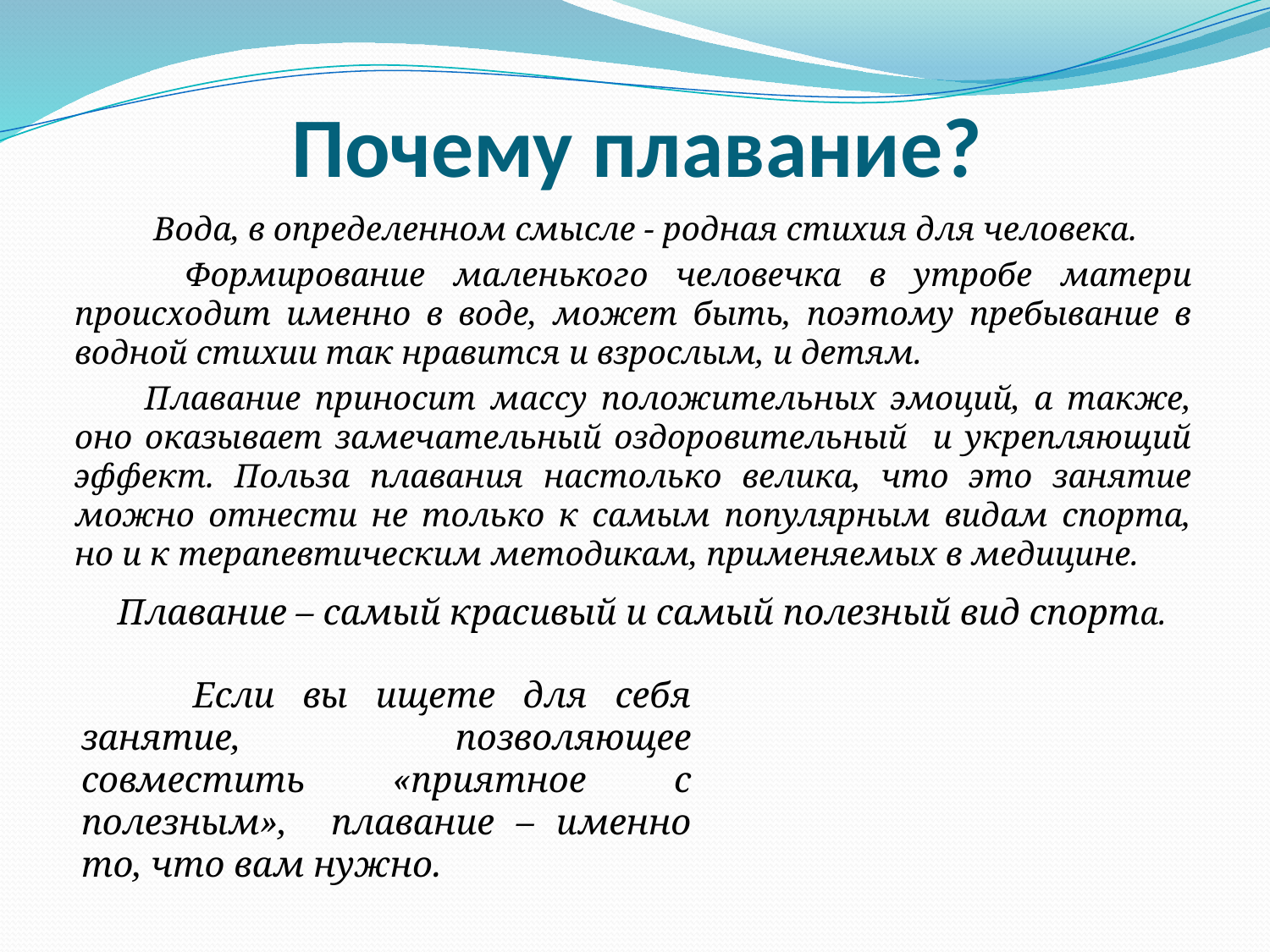

# Почему плавание?
    Вода, в определенном смысле - родная стихия для человека.
    Формирование маленького человечка в утробе матери происходит именно в воде, может быть, поэтому пребывание в водной стихии так нравится и взрослым, и детям.
     Плавание приносит массу положительных эмоций, а также, оно оказывает замечательный оздоровительный  и укрепляющий эффект. Польза плавания настолько велика, что это занятие можно отнести не только к самым популярным видам спорта, но и к терапевтическим методикам, применяемых в медицине.
    Плавание – самый красивый и самый полезный вид спорта.
    Если вы ищете для себя занятие, позволяющее совместить «приятное с полезным»,  плавание – именно то, что вам нужно.